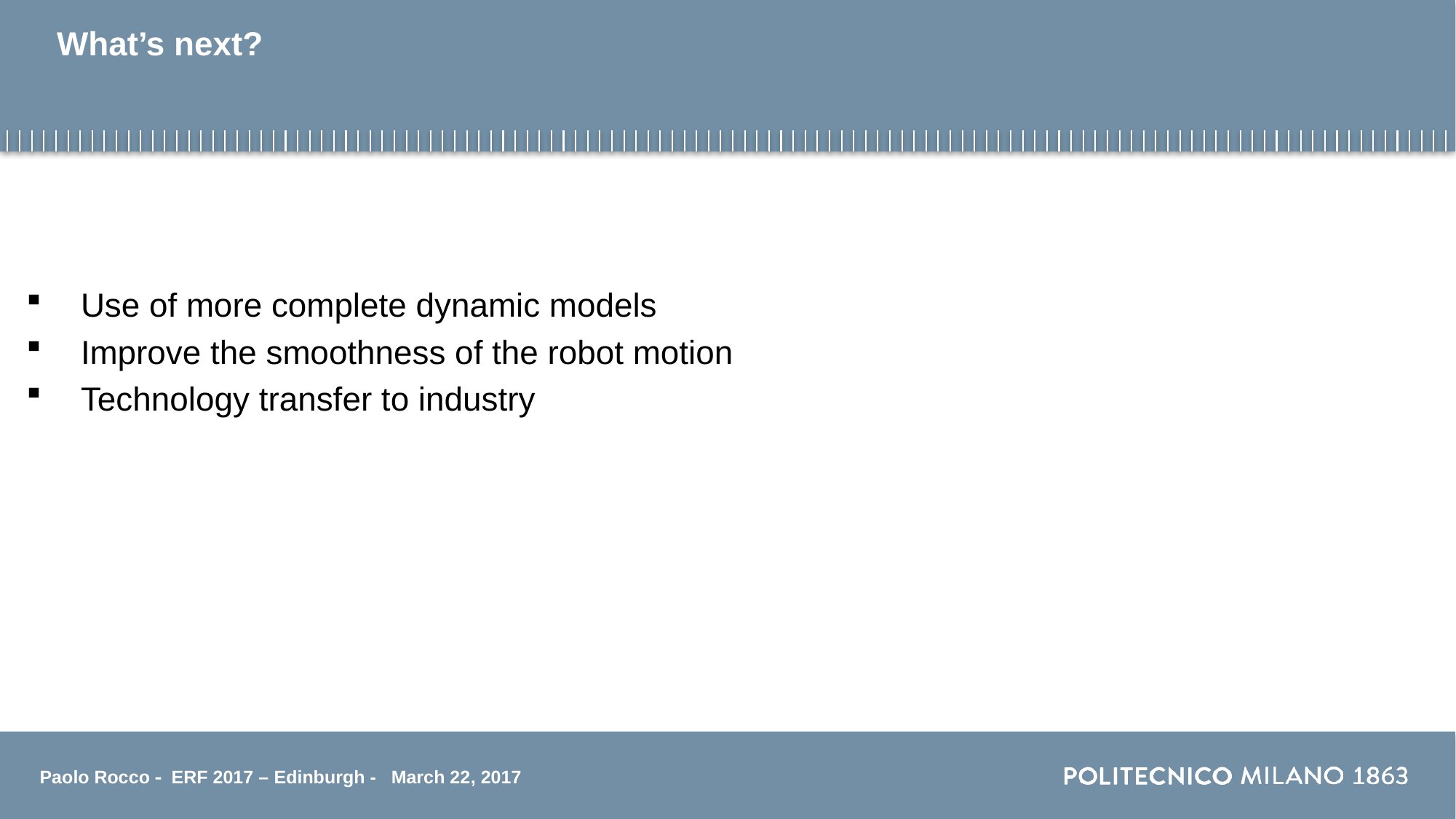

# What’s next?

Use of more complete dynamic models
Improve the smoothness of the robot motion
Technology transfer to industry